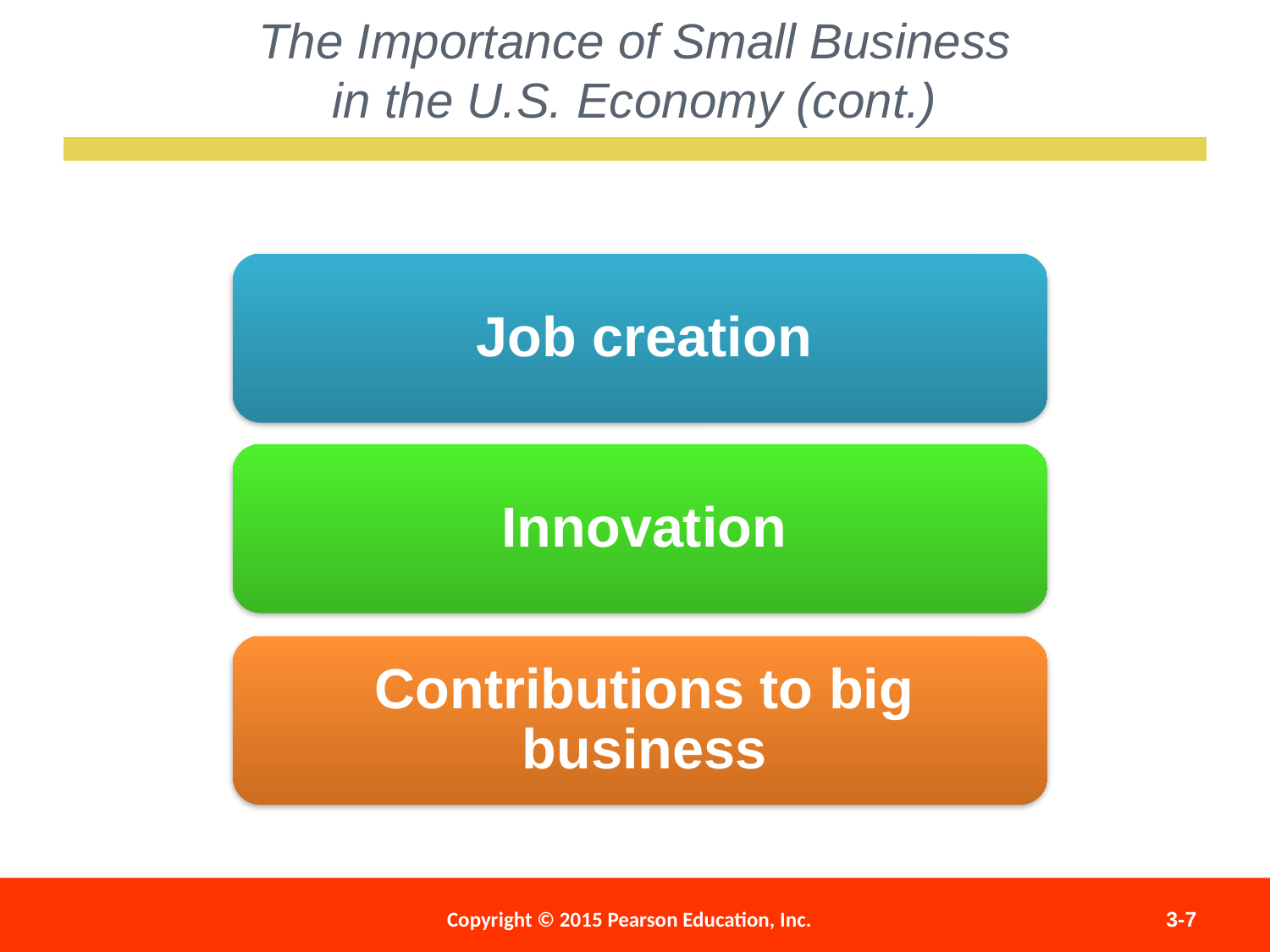

The Importance of Small Business
in the U.S. Economy (cont.)
Job creation
Innovation
Contributions to big business